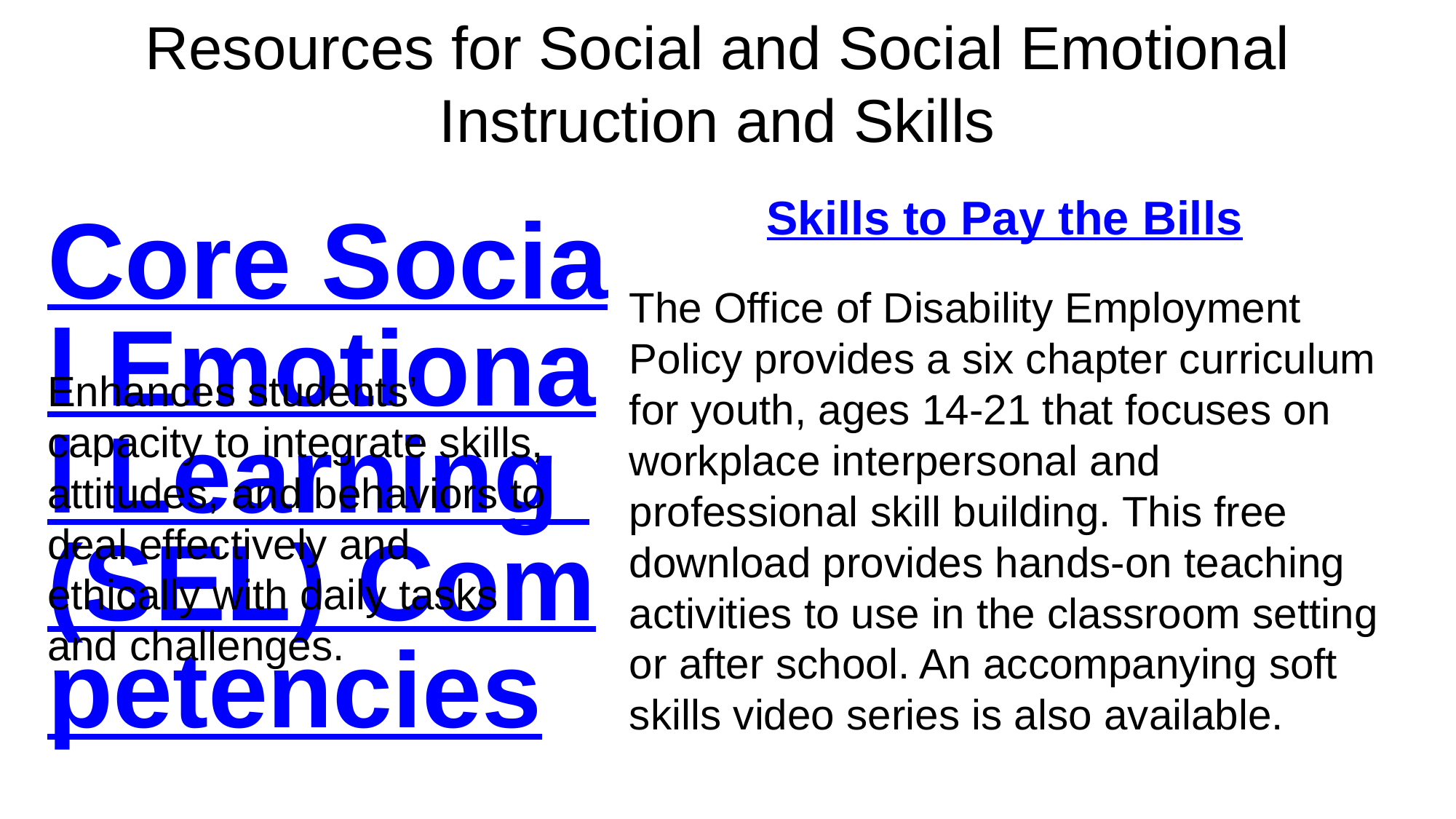

# Resources for Social and Social Emotional Instruction and Skills
Skills to Pay the Bills

Core Social Emotional Learning (SEL) Competencies

The Office of Disability Employment Policy provides a six chapter curriculum for youth, ages 14-21 that focuses on workplace interpersonal and professional skill building. This free download provides hands-on teaching activities to use in the classroom setting or after school. An accompanying soft skills video series is also available.

Enhances students’ capacity to integrate skills, attitudes, and behaviors to deal effectively and ethically with daily tasks and challenges.